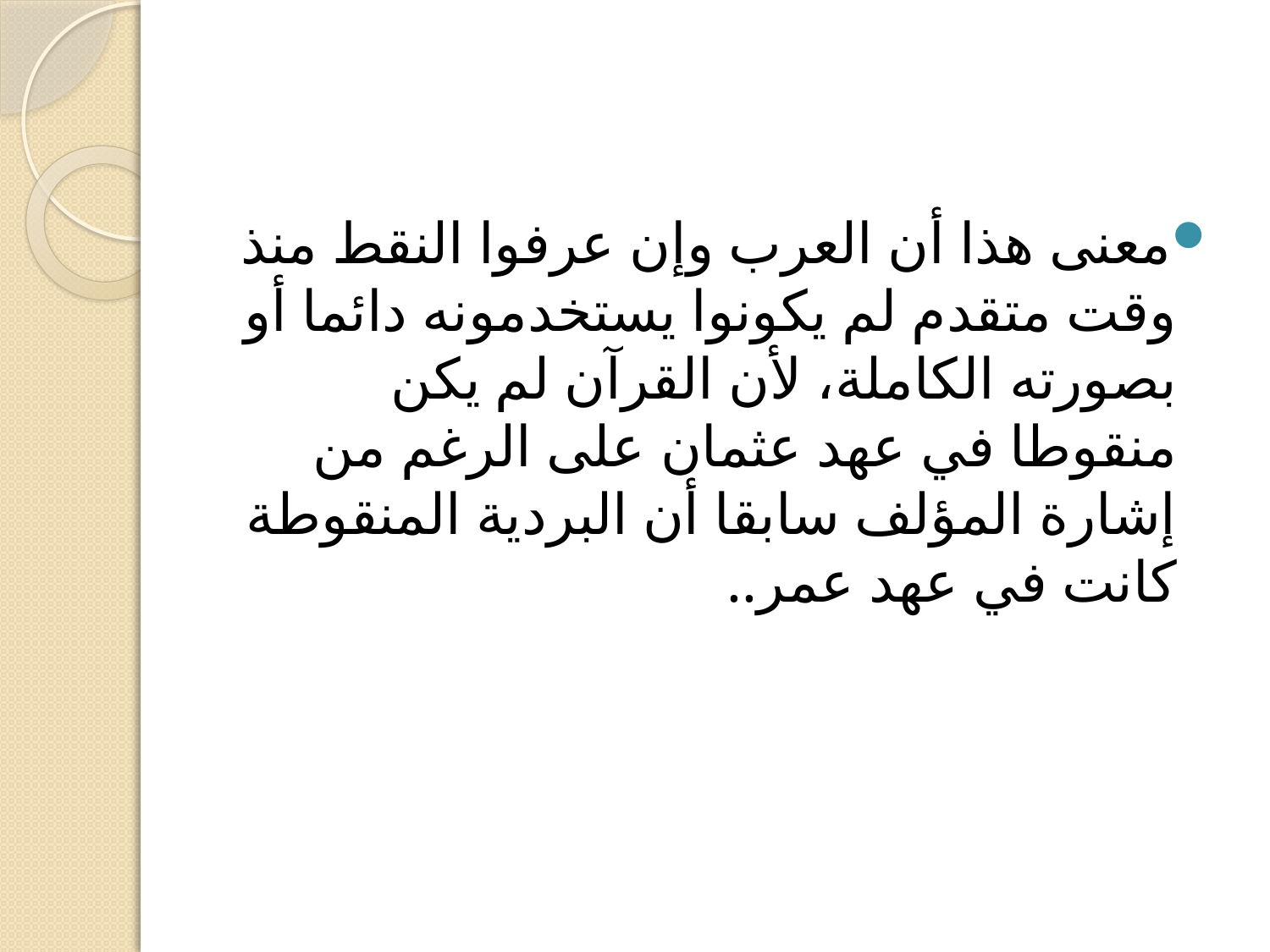

#
معنى هذا أن العرب وإن عرفوا النقط منذ وقت متقدم لم يكونوا يستخدمونه دائما أو بصورته الكاملة، لأن القرآن لم يكن منقوطا في عهد عثمان على الرغم من إشارة المؤلف سابقا أن البردية المنقوطة كانت في عهد عمر..